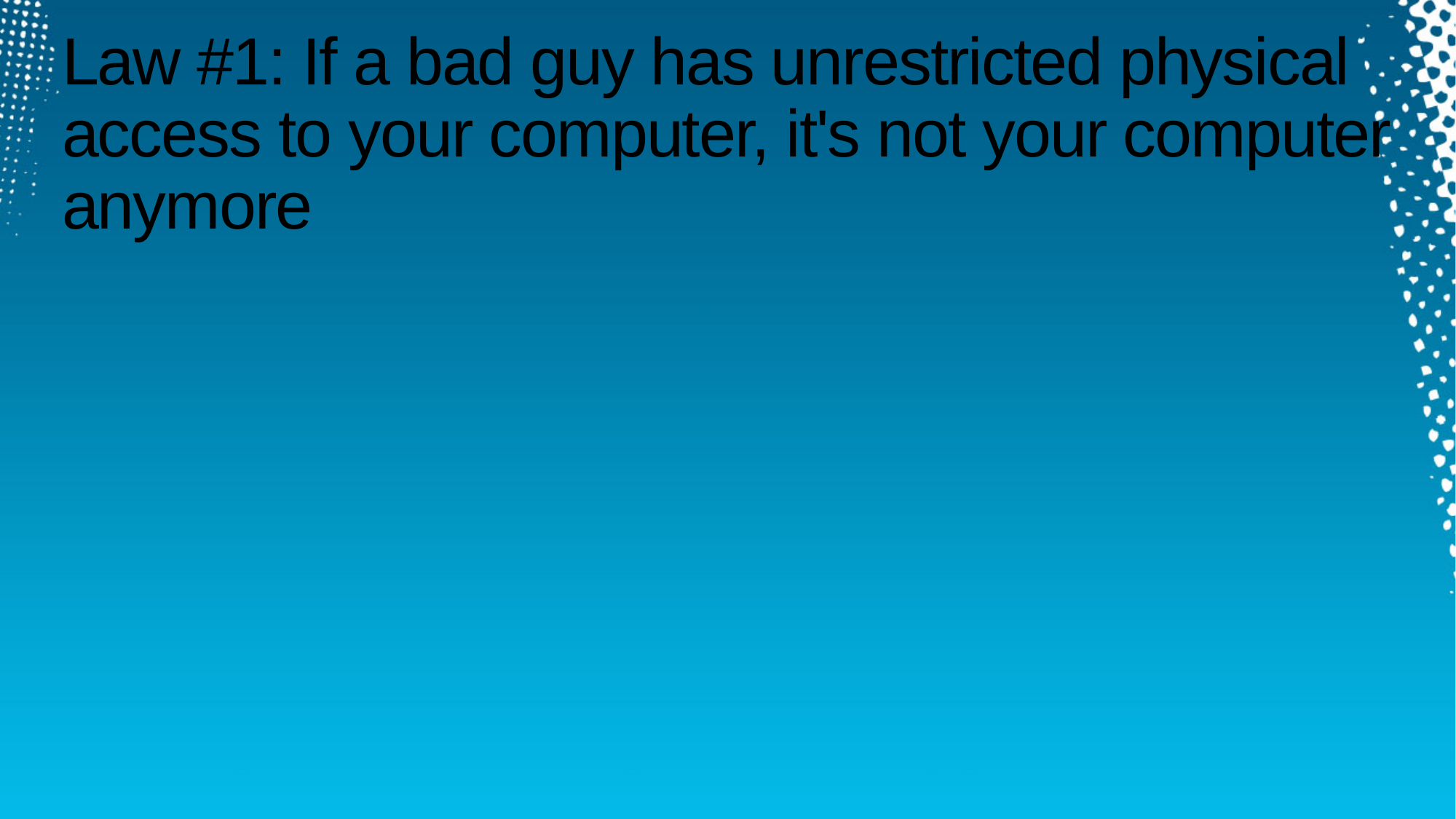

# Law #1: If a bad guy has unrestricted physical access to your computer, it's not your computer anymore